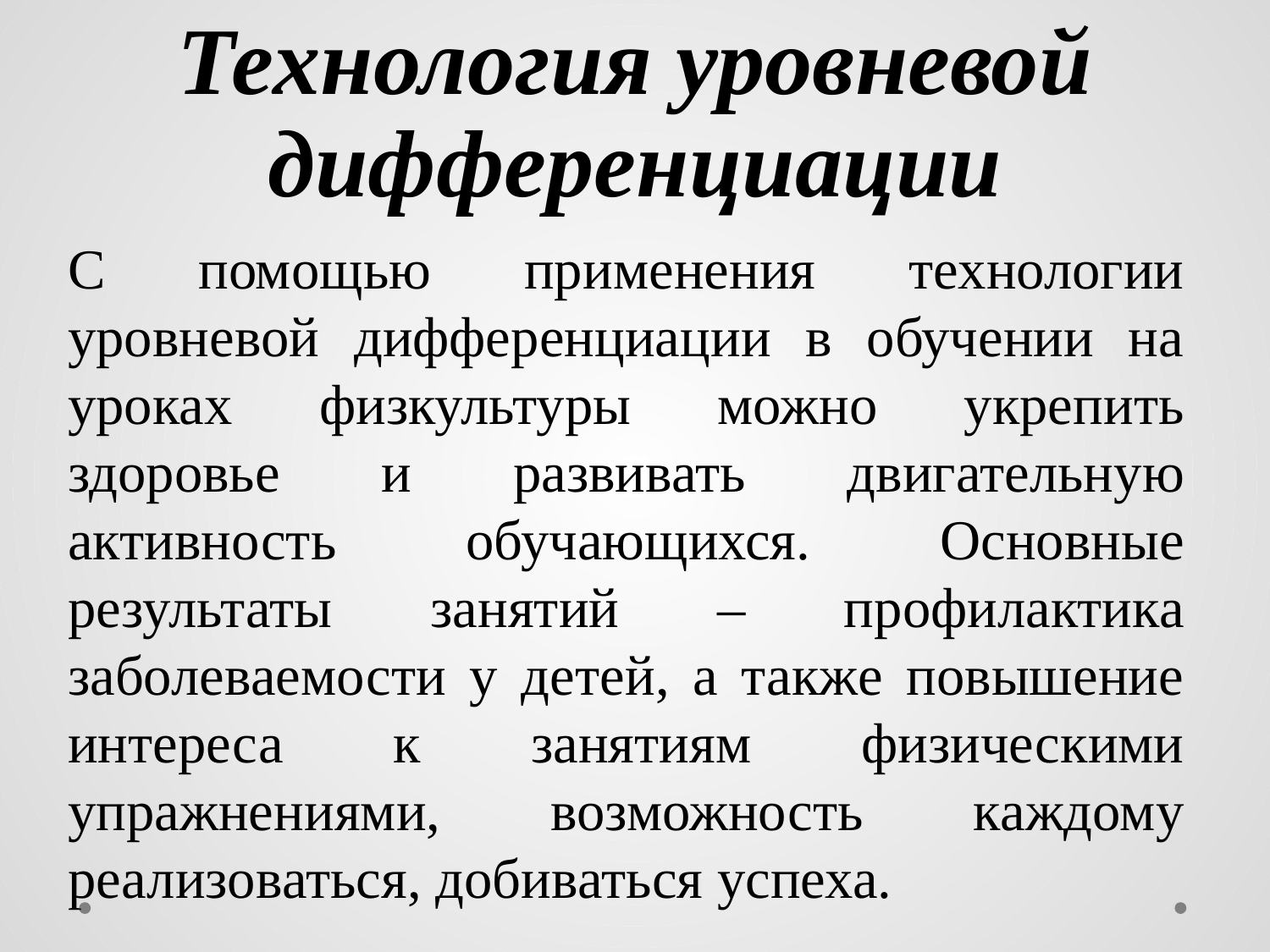

# Технология уровневой дифференциации
С помощью применения технологии уровневой дифференциации в обучении на уроках физкультуры можно укрепить здоровье и развивать двигательную активность обучающихся. Основные результаты занятий – профилактика заболеваемости у детей, а также повышение интереса к занятиям физическими упражнениями, возможность каждому реализоваться, добиваться успеха.